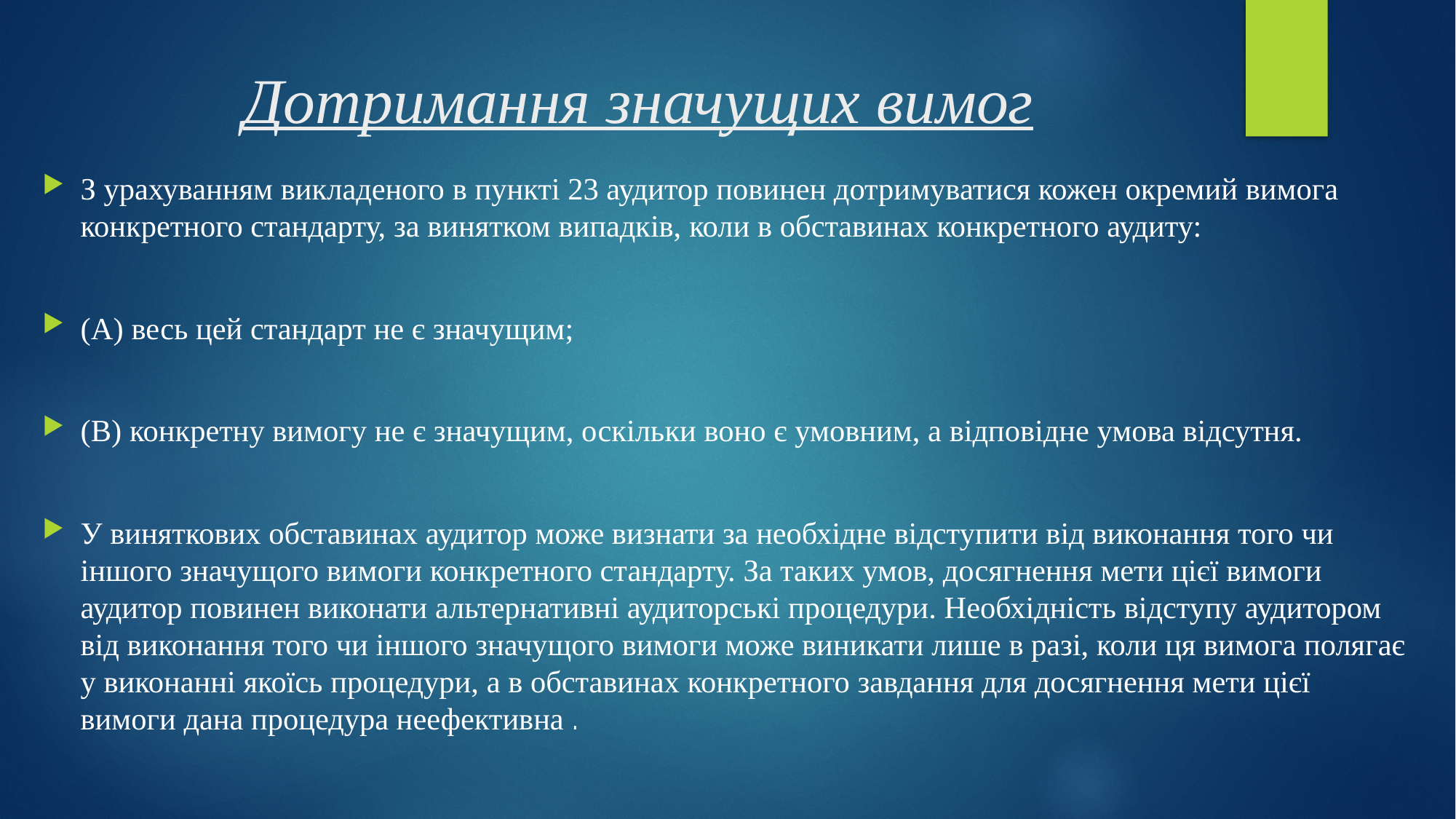

# Дотримання значущих вимог
З урахуванням викладеного в пункті 23 аудитор повинен дотримуватися кожен окремий вимога конкретного стандарту, за винятком випадків, коли в обставинах конкретного аудиту:

(A) весь цей стандарт не є значущим;

(B) конкретну вимогу не є значущим, оскільки воно є умовним, а відповідне умова відсутня.

У виняткових обставинах аудитор може визнати за необхідне відступити від виконання того чи іншого значущого вимоги конкретного стандарту. За таких умов, досягнення мети цієї вимоги аудитор повинен виконати альтернативні аудиторські процедури. Необхідність відступу аудитором від виконання того чи іншого значущого вимоги може виникати лише в разі, коли ця вимога полягає у виконанні якоїсь процедури, а в обставинах конкретного завдання для досягнення мети цієї вимоги дана процедура неефективна .